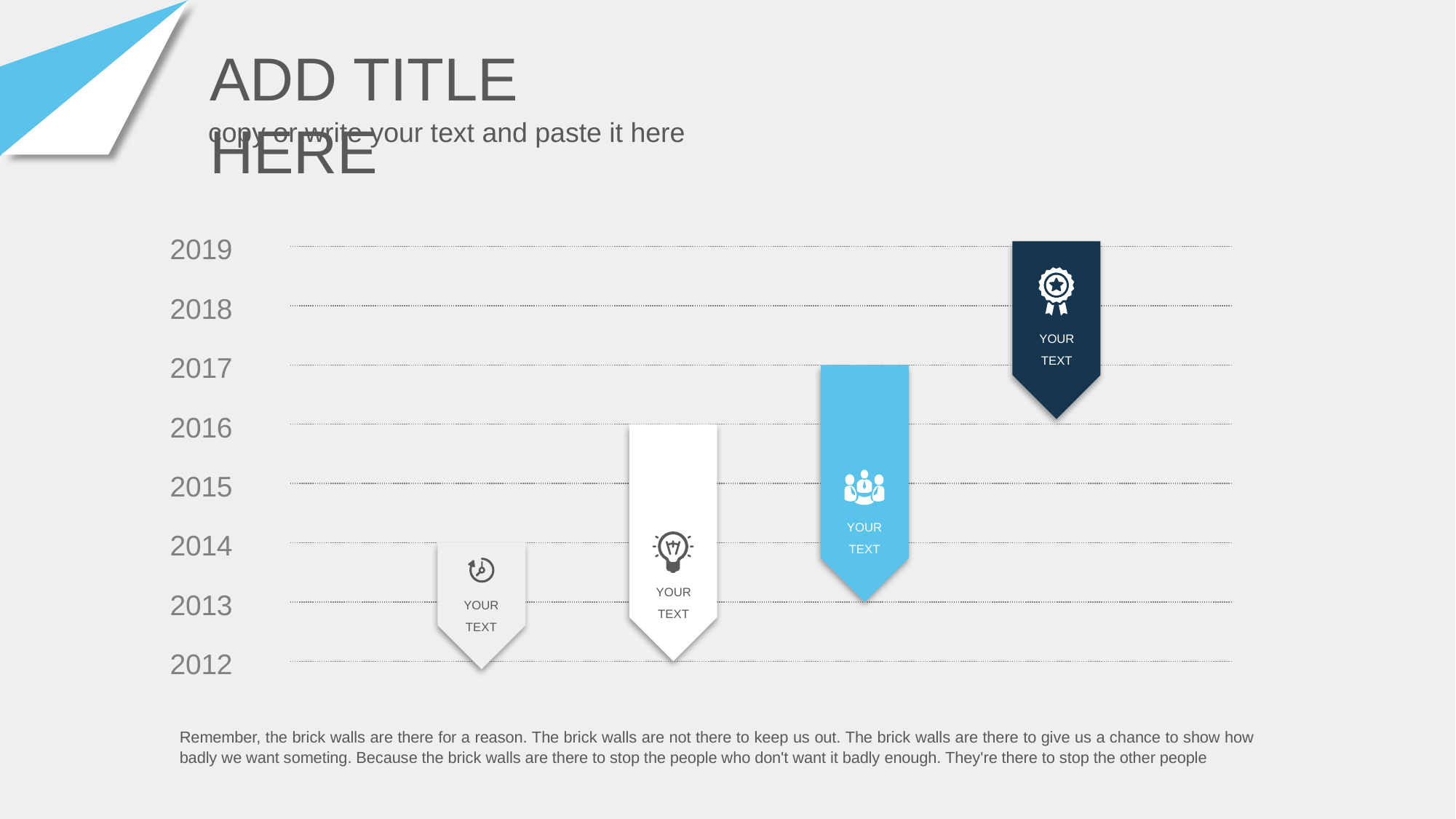

ADD TITLE HERE
copy or write your text and paste it here
2019

YOUR TEXT
2018
2017

YOUR TEXT
2016

YOUR TEXT
2015
2014

YOUR TEXT
2013
2012

Remember, the brick walls are there for a reason. The brick walls are not there to keep us out. The brick walls are there to give us a chance to show how badly we want someting. Because the brick walls are there to stop the people who don't want it badly enough. They're there to stop the other people